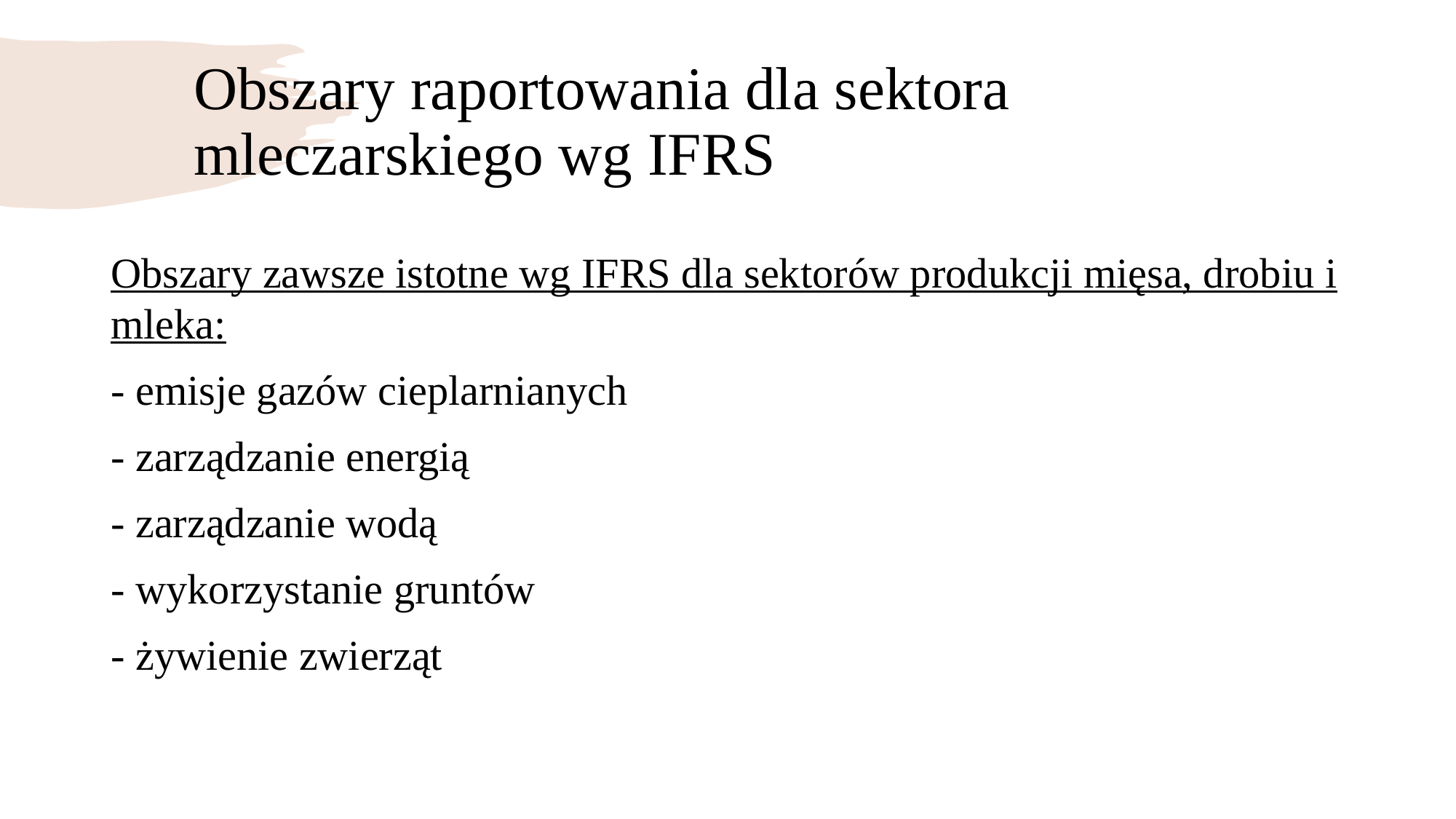

# Obszary raportowania dla sektora mleczarskiego wg IFRS
Obszary zawsze istotne wg IFRS dla sektorów produkcji mięsa, drobiu i mleka:
- emisje gazów cieplarnianych
- zarządzanie energią
- zarządzanie wodą
- wykorzystanie gruntów
- żywienie zwierząt